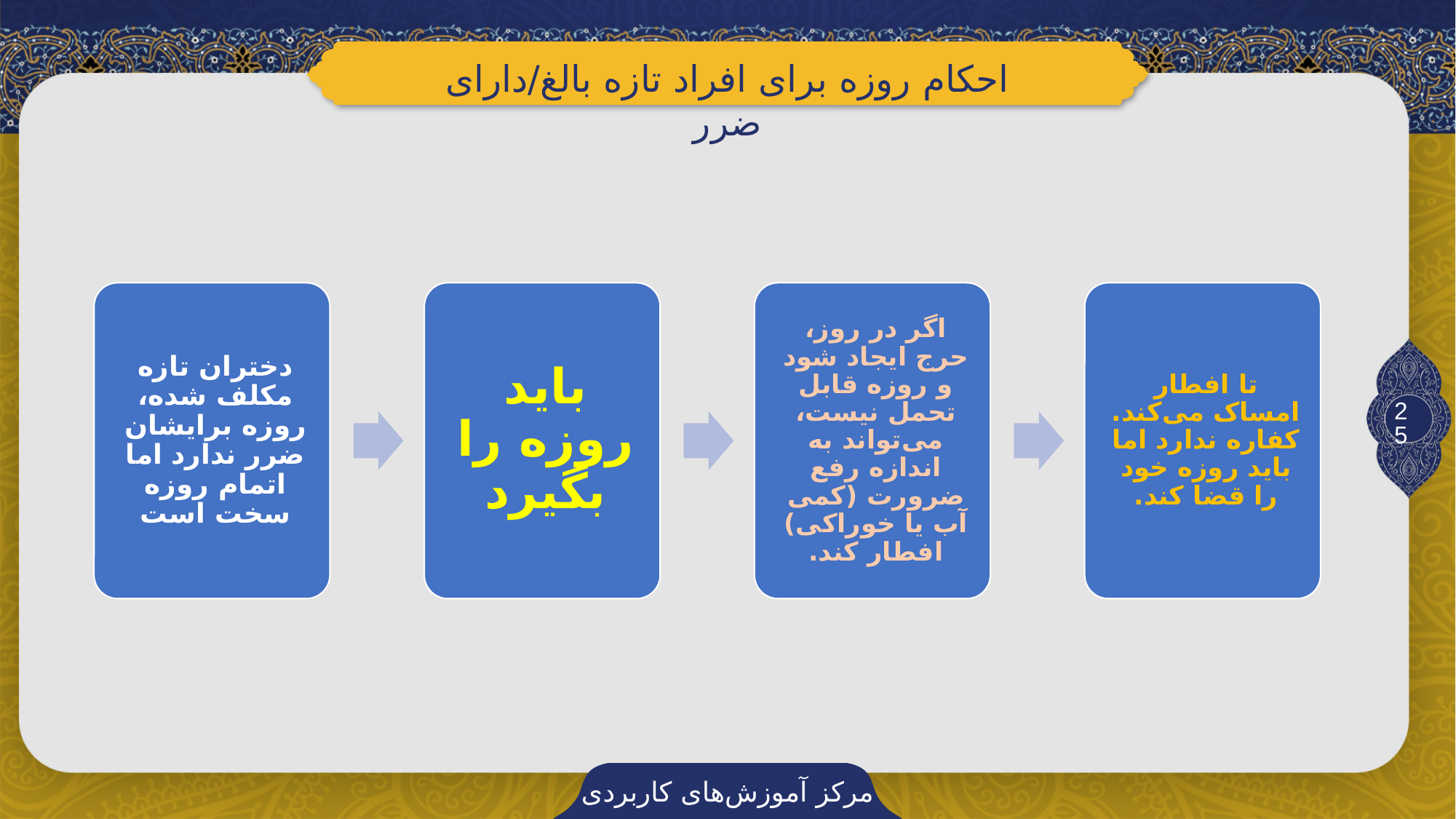

احکام روزه برای افراد تازه بالغ/دارای ضرر
دختران تازه مکلف شده، روزه برایشان ضرر ندارد اما اتمام روزه سخت است

باید روزه را بگیرد

اگر در روز، حرج ایجاد شود
و روزه قابل تحمل نیست، می‌تواند به اندازه رفع ضرورت (کمی آب یا خوراکی) افطار کند.

تا افطار امساک می‌کند.
کفاره ندارد اما
باید روزه خود را قضا کند.
25
مرکز آموزش‌های کاربردی